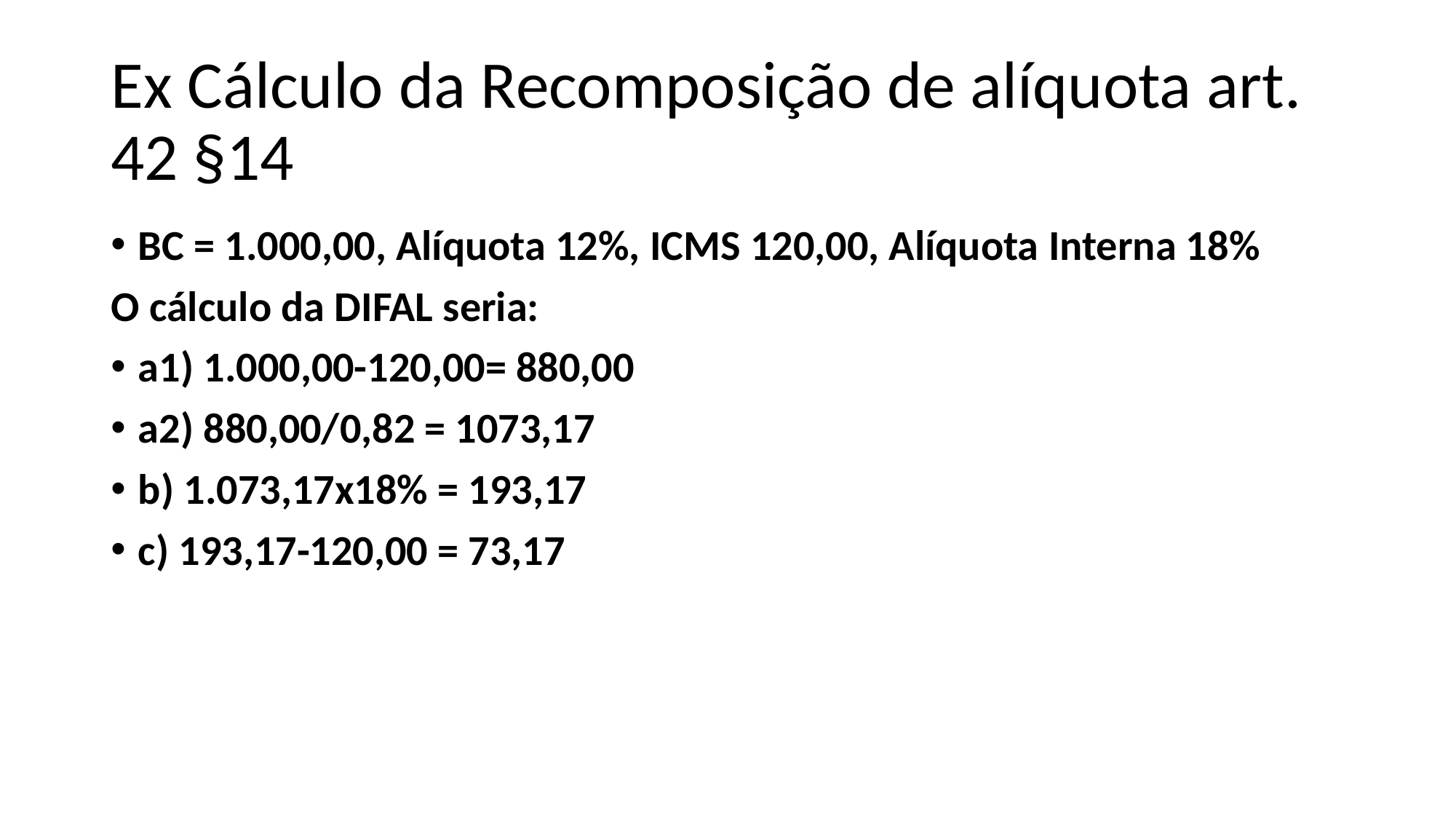

# Ex Cálculo da Recomposição de alíquota art. 42 §14
BC = 1.000,00, Alíquota 12%, ICMS 120,00, Alíquota Interna 18%
O cálculo da DIFAL seria:
a1) 1.000,00-120,00= 880,00
a2) 880,00/0,82 = 1073,17
b) 1.073,17x18% = 193,17
c) 193,17-120,00 = 73,17